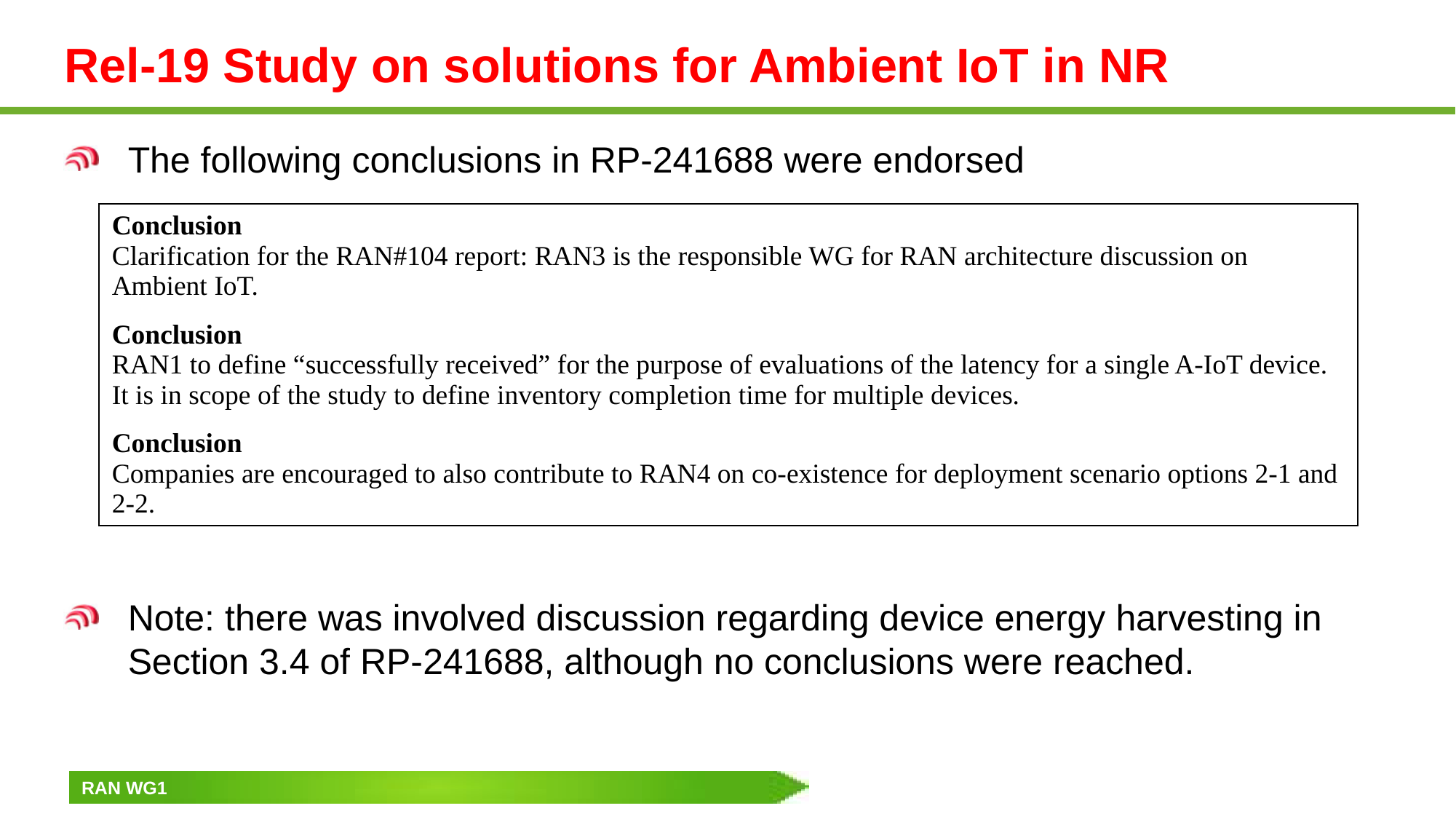

# Rel-19 Study on solutions for Ambient IoT in NR
The following conclusions in RP-241688 were endorsed

Note: there was involved discussion regarding device energy harvesting in Section 3.4 of RP-241688, although no conclusions were reached.

| Conclusion Clarification for the RAN#104 report: RAN3 is the responsible WG for RAN architecture discussion on Ambient IoT. Conclusion RAN1 to define “successfully received” for the purpose of evaluations of the latency for a single A-IoT device. It is in scope of the study to define inventory completion time for multiple devices. Conclusion Companies are encouraged to also contribute to RAN4 on co-existence for deployment scenario options 2-1 and 2-2. |
| --- |